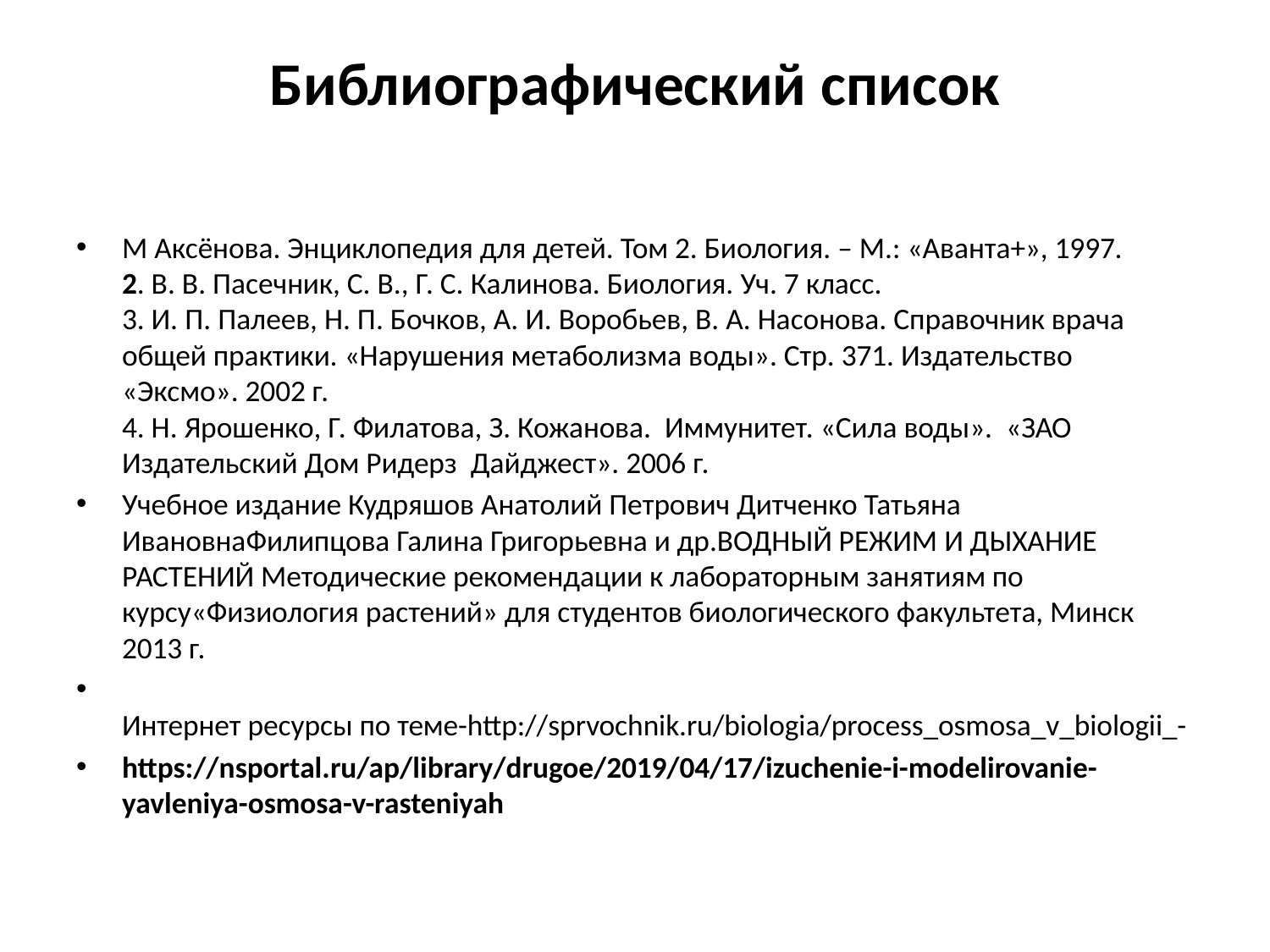

# Библиографический список
М Аксёнова. Энциклопедия для детей. Том 2. Биология. – М.: «Аванта+», 1997.
2. В. В. Пасечник, С. В., Г. С. Калинова. Биология. Уч. 7 класс.
3. И. П. Палеев, Н. П. Бочков, А. И. Воробьев, В. А. Насонова. Справочник врача общей практики. «Нарушения метаболизма воды». Стр. 371. Издательство  «Эксмо». 2002 г.
4. Н. Ярошенко, Г. Филатова, З. Кожанова.  Иммунитет. «Сила воды».  «ЗАО Издательский Дом Ридерз  Дайджест». 2006 г.
Учебное издание Кудряшов Анатолий Петрович Дитченко Татьяна ИвановнаФилипцова Галина Григорьевна и др.ВОДНЫЙ РЕЖИМ И ДЫХАНИЕ РАСТЕНИЙ Методические рекомендации к лабораторным занятиям по курсу«Физиология растений» для студентов биологического факультета, Минск 2013 г.
Интернет ресурсы по теме-http://sprvochnik.ru/biologia/process_osmosa_v_biologii_-
https://nsportal.ru/ap/library/drugoe/2019/04/17/izuchenie-i-modelirovanie-yavleniya-osmosa-v-rasteniyah